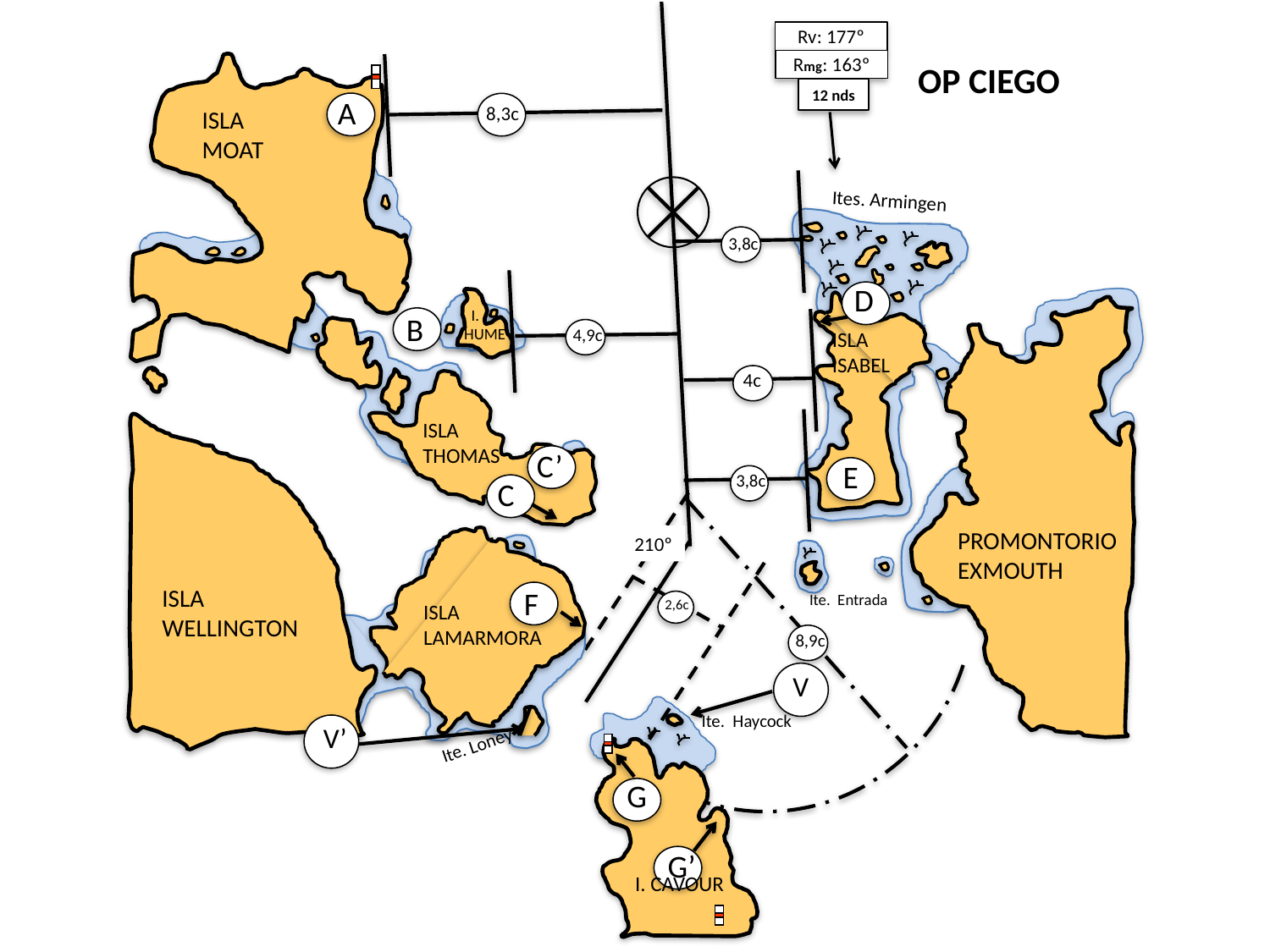

Rv: 177º
Rmg: 163º
12 nds
OP CIEGO

A

8,3c
ISLA MOAT

3,8c

Ites. Armingen

D

ISLA
ISABEL
C’

C

210º
F

ISLA LAMARMORA

  I.
HUME
B

 4c

4,9c

3,8c

ISLA
THOMAS

E

PROMONTORIO
EXMOUTH

ISLA
WELLINGTON
Ite.  Entrada
2,6c

8,9c

V

Ite.  Haycock

V’

Ite. Loney

G

G’

I. CAVOUR